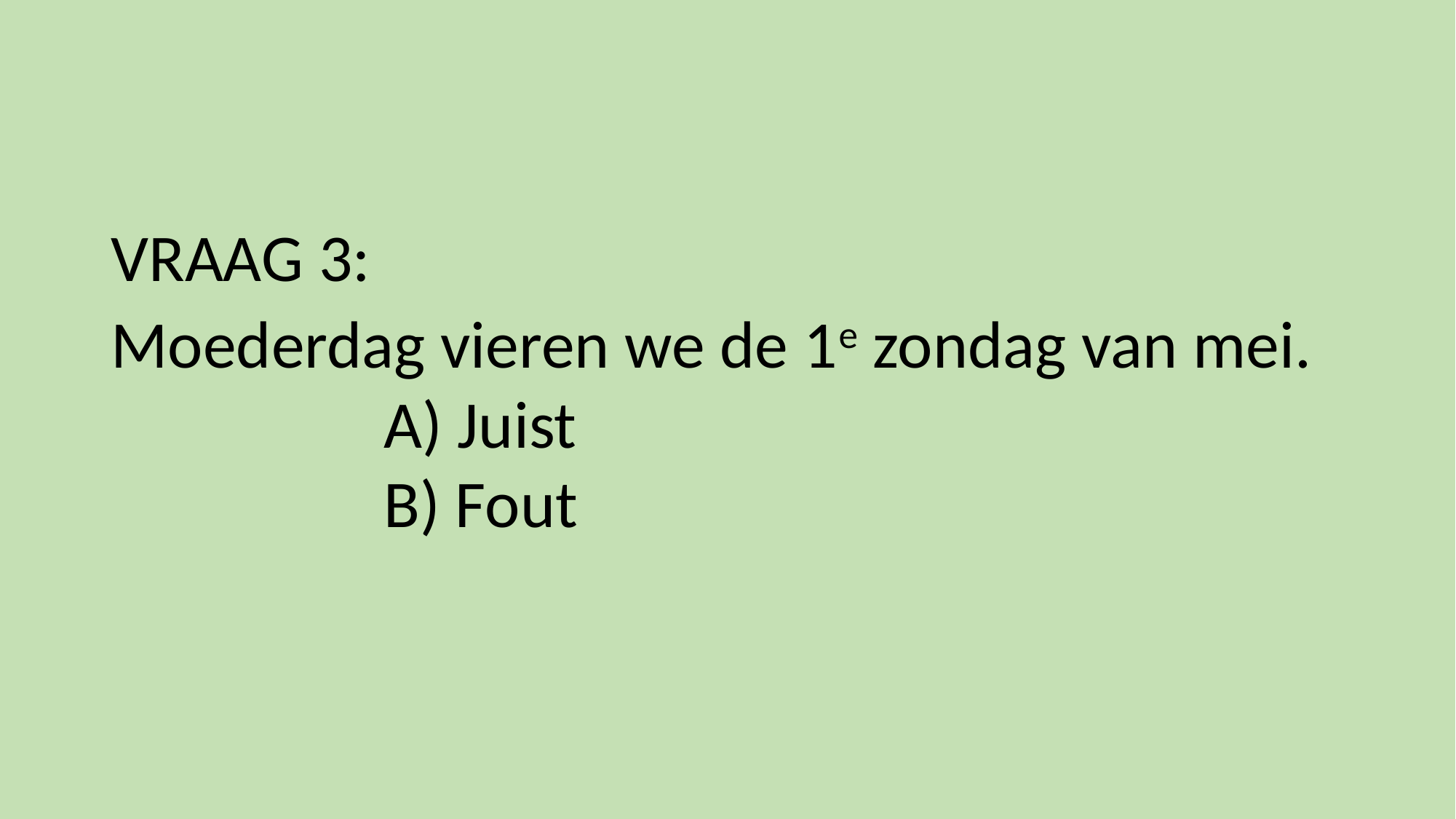

VRAAG 3:
Moederdag vieren we de 1e zondag van mei.
		A) Juist
		B) Fout